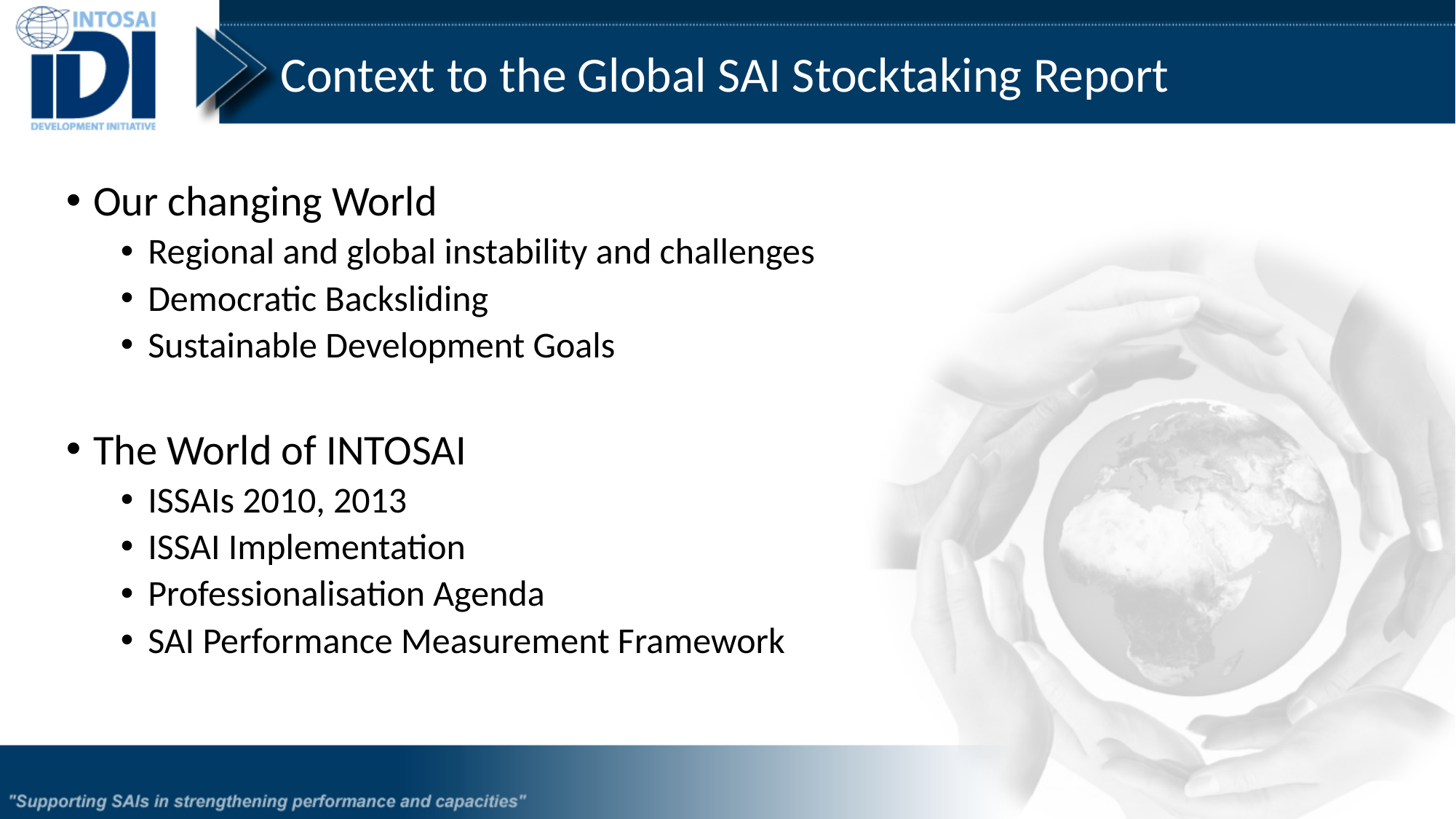

# Context to the Global SAI Stocktaking Report
Our changing World
Regional and global instability and challenges
Democratic Backsliding
Sustainable Development Goals

The World of INTOSAI
ISSAIs 2010, 2013
ISSAI Implementation
Professionalisation Agenda
SAI Performance Measurement Framework